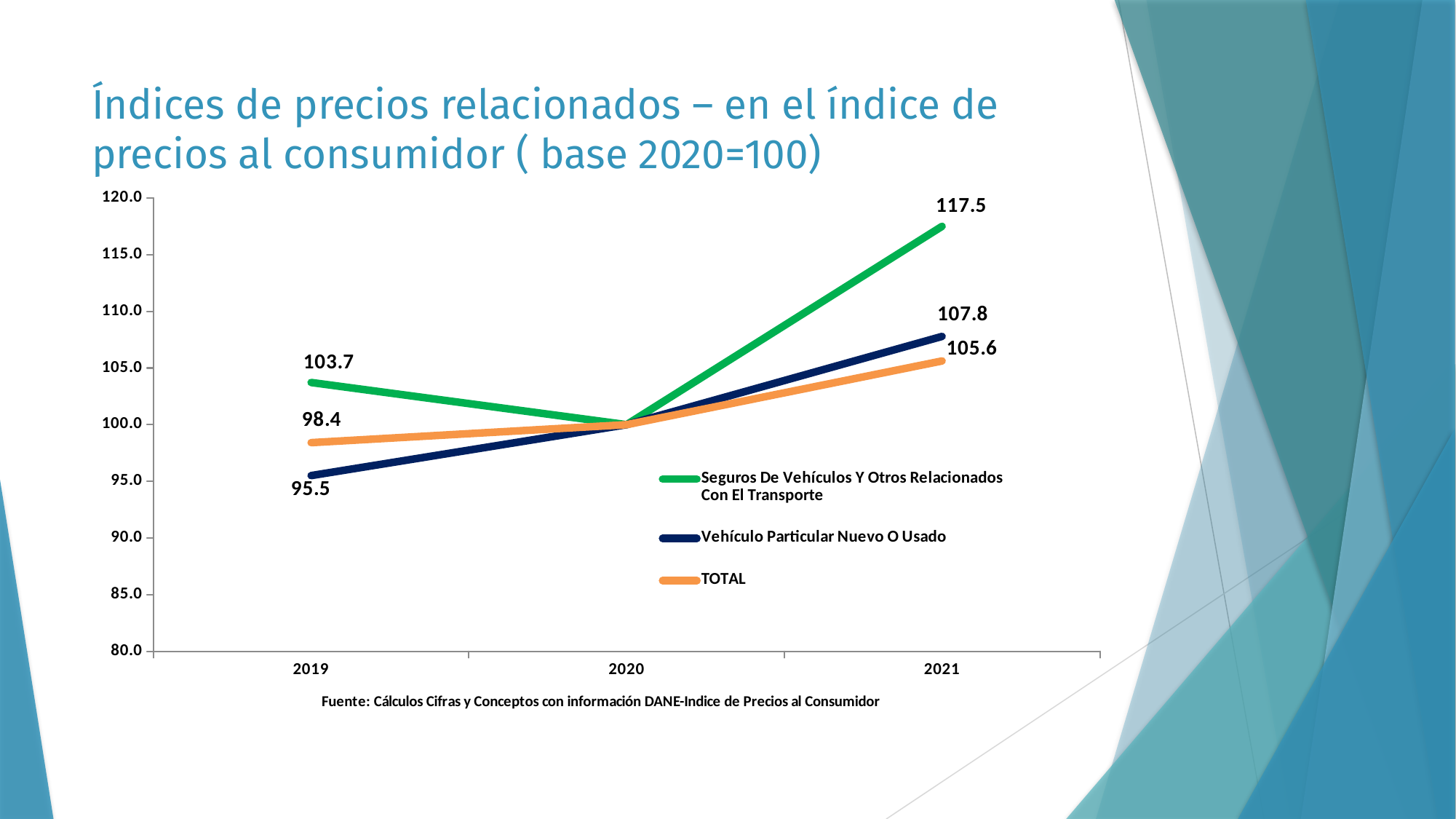

# Índices de precios relacionados – en el índice de precios al consumidor ( base 2020=100)

### Chart

| Category | Seguros De Vehículos Y Otros Relacionados Con El Transporte | Vehículo Particular Nuevo O Usado | TOTAL |
|---|---|---|---|
| 2019 | 103.72205704217596 | 95.50624133148405 | 98.41551028442082 |
| 2020 | 100.0 | 100.0 | 100.0 |
| 2021 | 117.49807289946041 | 107.78548312528893 | 105.62 |